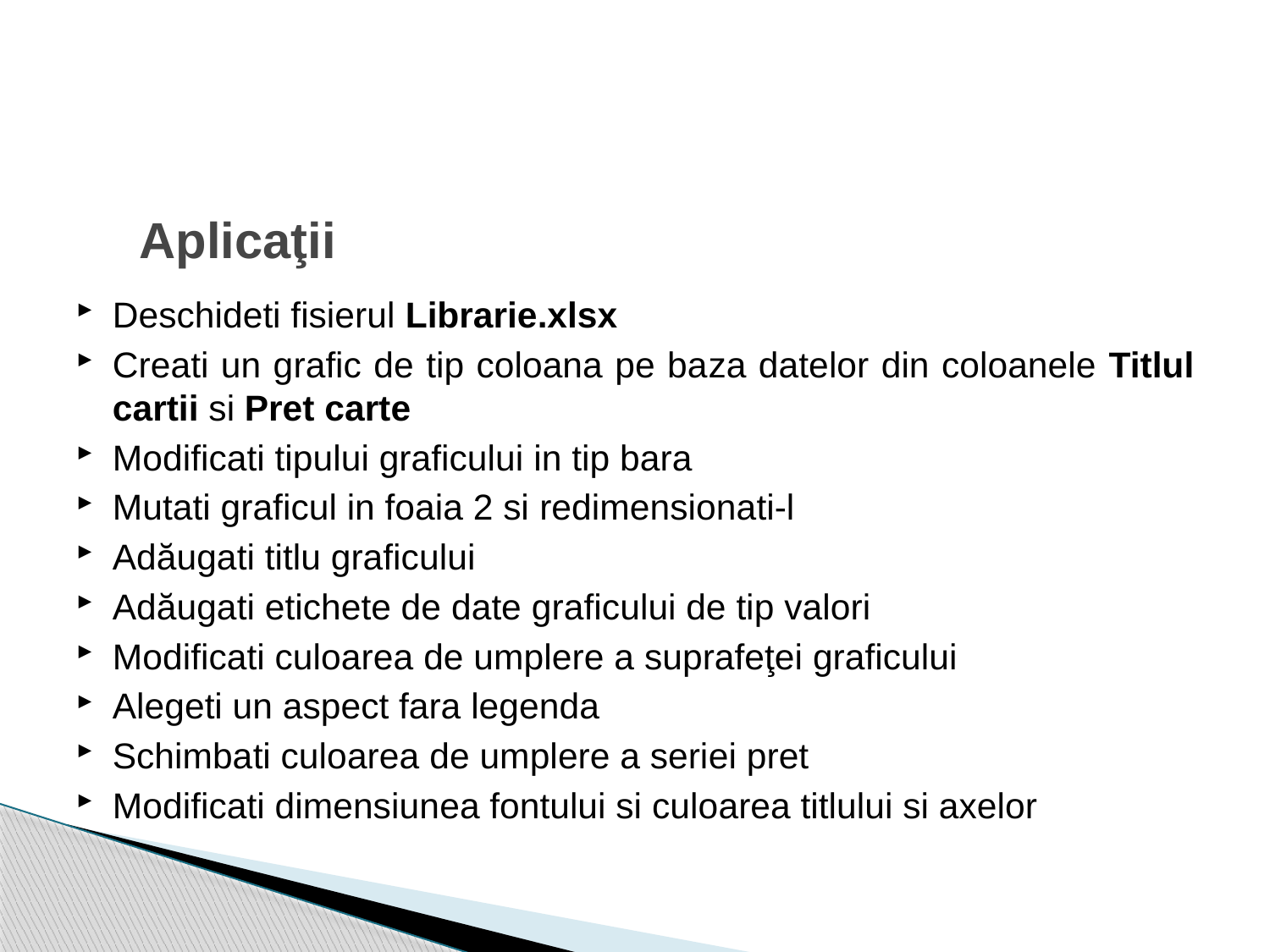

# Aplicaţii
Deschideti fisierul Librarie.xlsx
Creati un grafic de tip coloana pe baza datelor din coloanele Titlul cartii si Pret carte
Modificati tipului graficului in tip bara
Mutati graficul in foaia 2 si redimensionati-l
Adăugati titlu graficului
Adăugati etichete de date graficului de tip valori
Modificati culoarea de umplere a suprafeţei graficului
Alegeti un aspect fara legenda
Schimbati culoarea de umplere a seriei pret
Modificati dimensiunea fontului si culoarea titlului si axelor